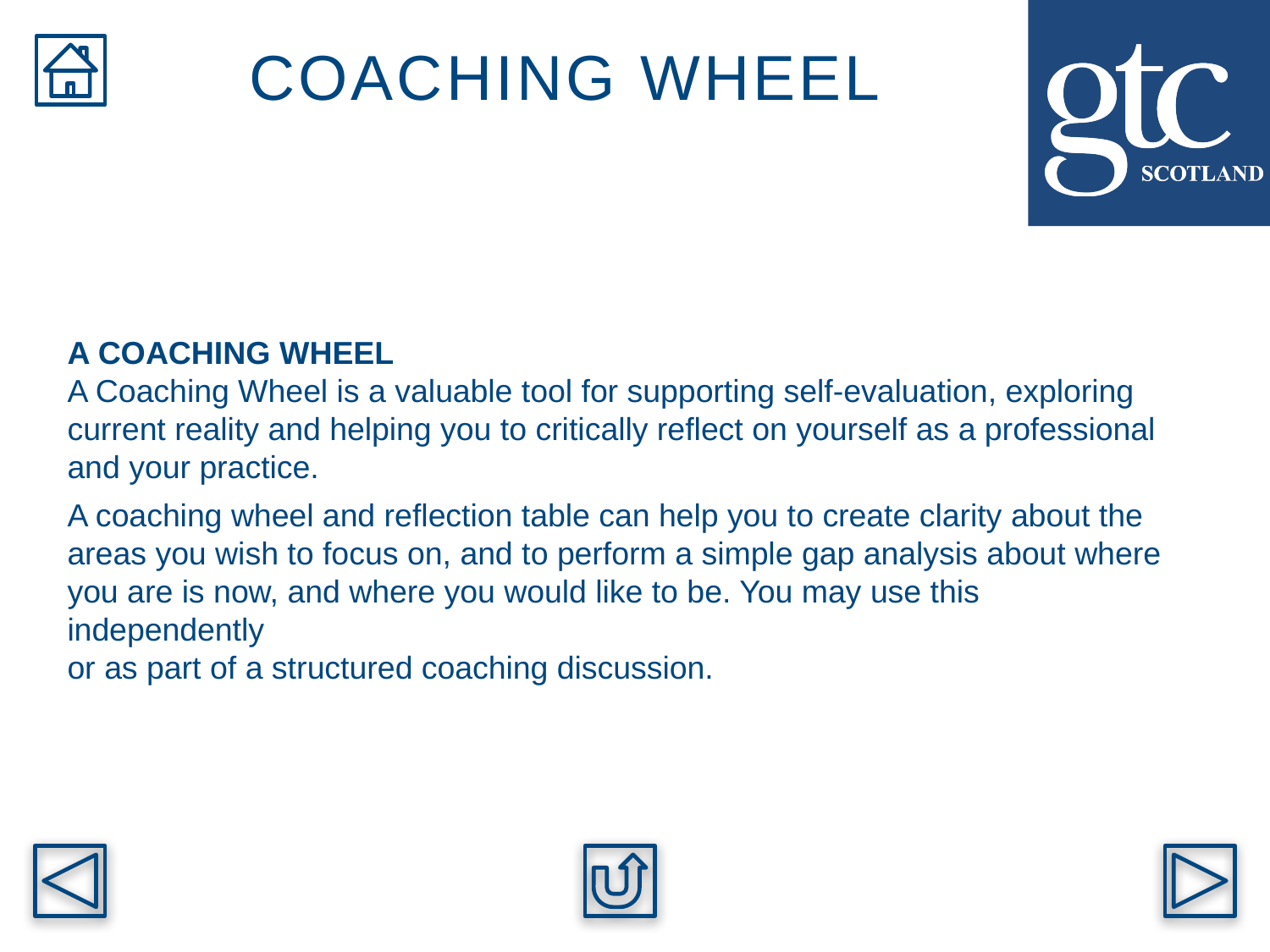

COACHING WHEEL

A COACHING WHEEL
A Coaching Wheel is a valuable tool for supporting self-evaluation, exploring current reality and helping you to critically reflect on yourself as a professional
and your practice.
A coaching wheel and reflection table can help you to create clarity about the
areas you wish to focus on, and to perform a simple gap analysis about where
you are is now, and where you would like to be. You may use this independently
or as part of a structured coaching discussion.